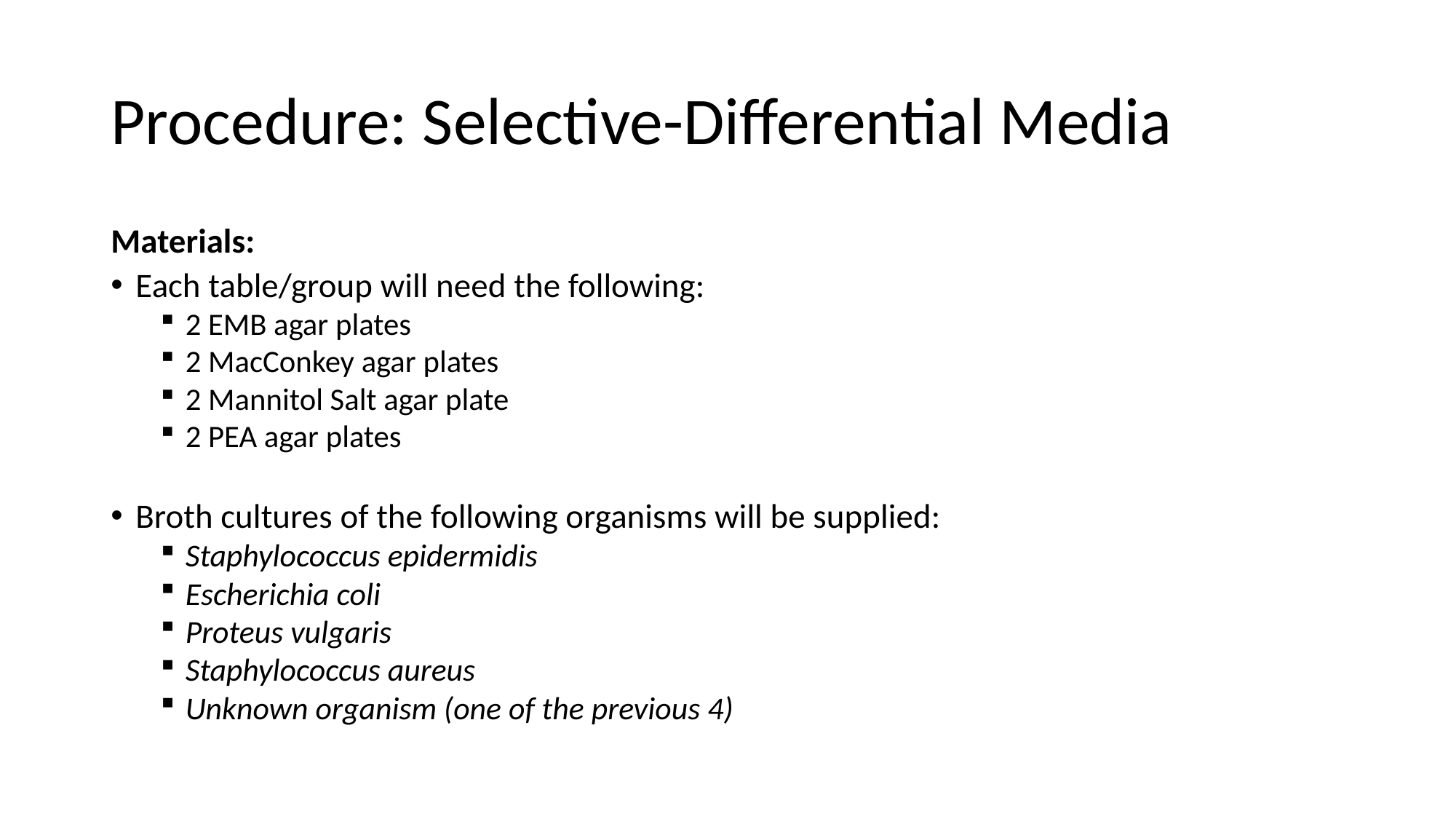

# Procedure: Selective-Differential Media
Materials:
Each table/group will need the following:
2 EMB agar plates
2 MacConkey agar plates
2 Mannitol Salt agar plate
2 PEA agar plates

Broth cultures of the following organisms will be supplied:
Staphylococcus epidermidis
Escherichia coli
Proteus vulgaris
Staphylococcus aureus
Unknown organism (one of the previous 4)